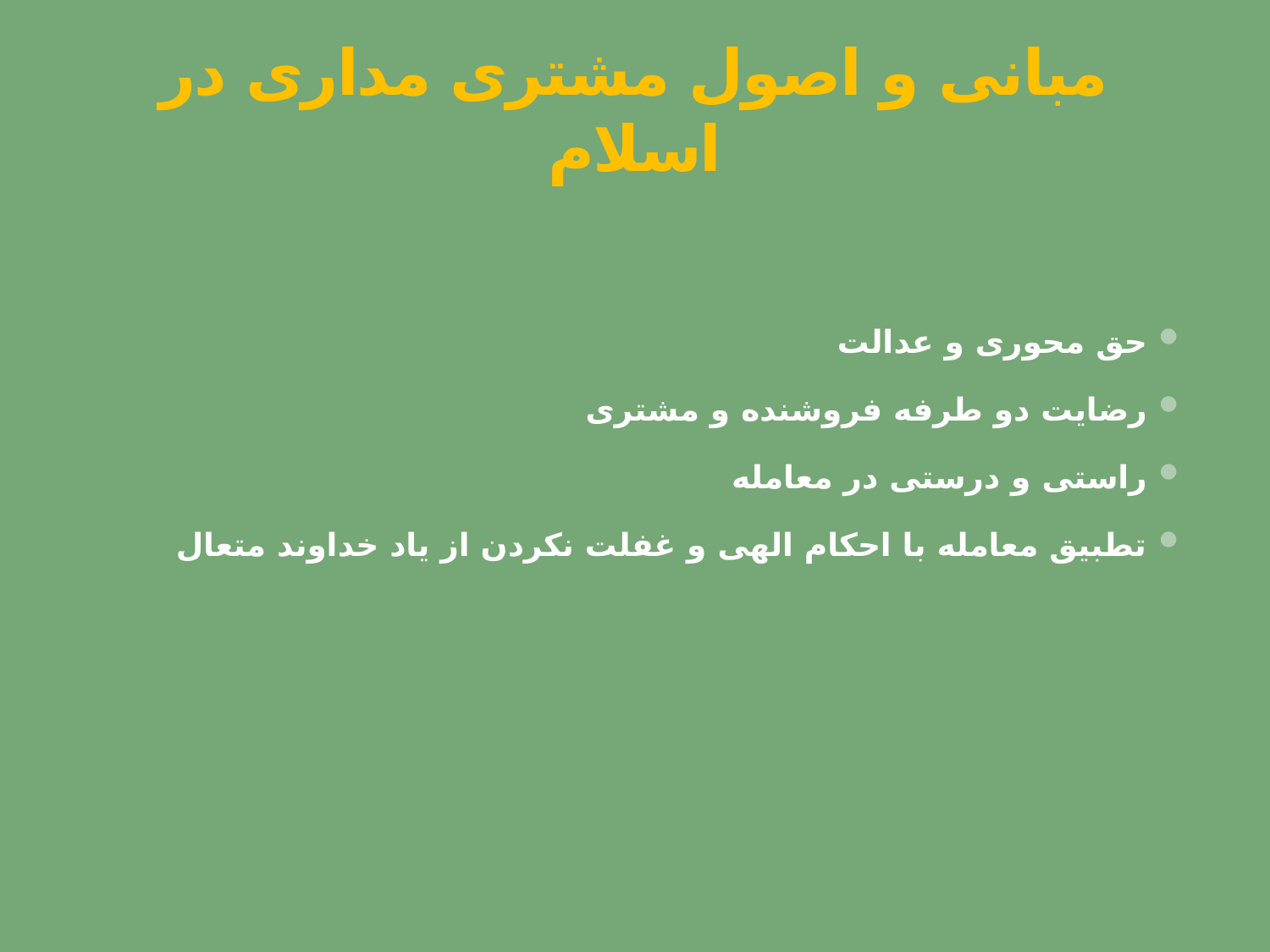

# مبانی و اصول مشتری مداری در اسلام
حق محوری و عدالت
رضایت دو طرفه فروشنده و مشتری
راستی و درستی در معامله
تطبیق معامله با احکام الهی و غفلت نکردن از یاد خداوند متعال